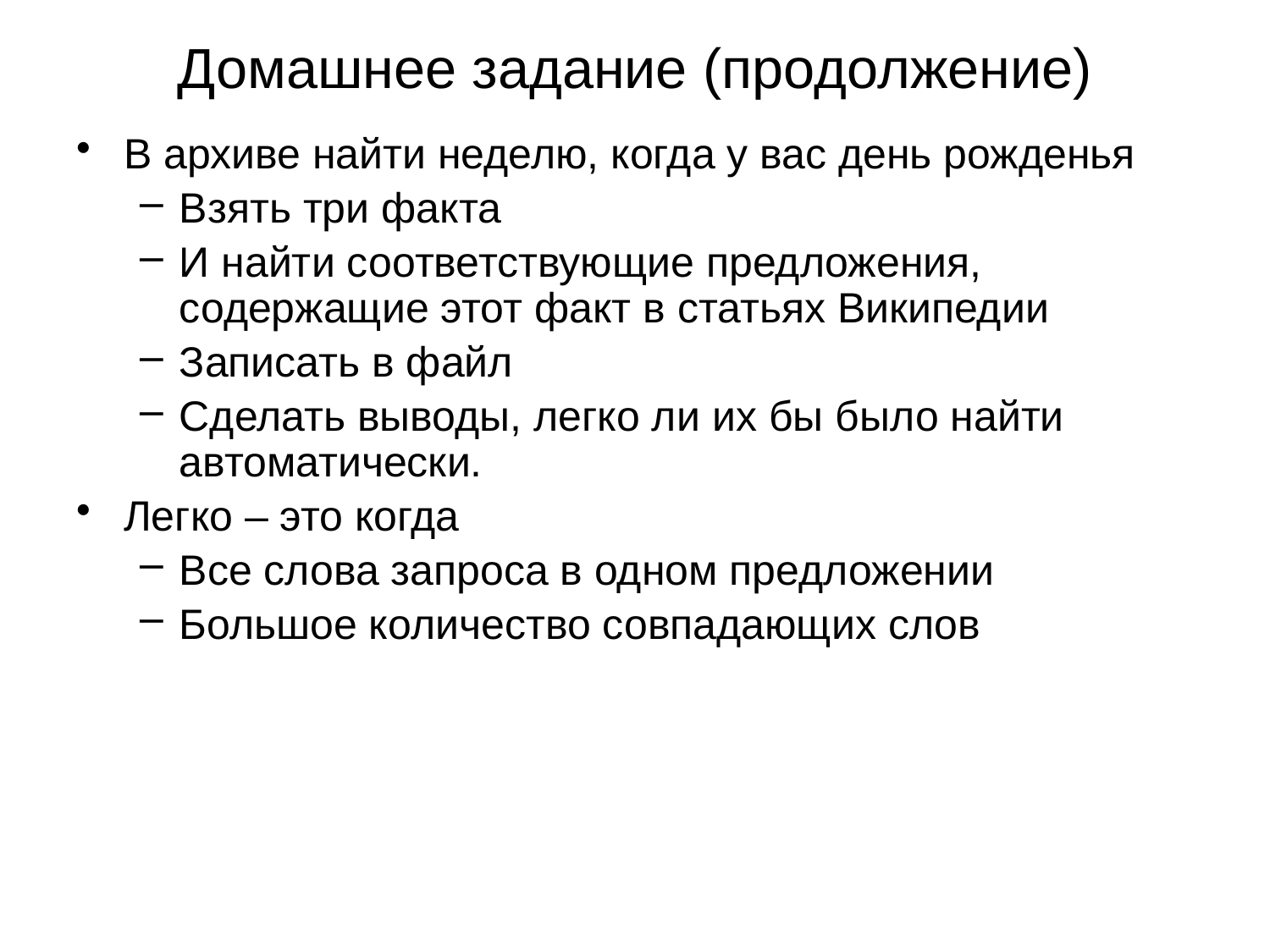

# Домашнее задание (продолжение)
В архиве найти неделю, когда у вас день рожденья
Взять три факта
И найти соответствующие предложения, содержащие этот факт в статьях Википедии
Записать в файл
Сделать выводы, легко ли их бы было найти автоматически.
Легко – это когда
Все слова запроса в одном предложении
Большое количество совпадающих слов